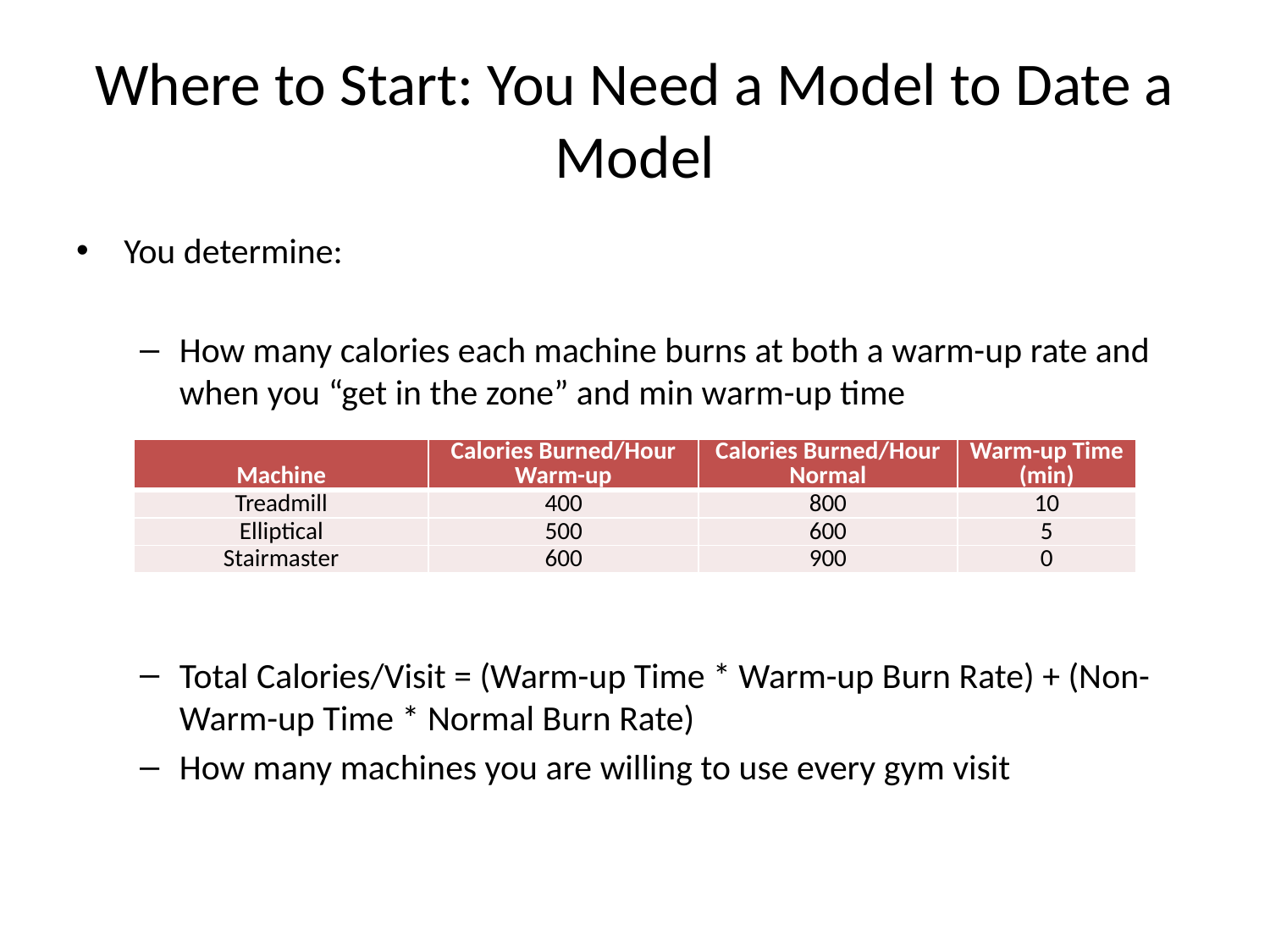

# Where to Start: You Need a Model to Date a Model
You determine:

How many calories each machine burns at both a warm-up rate and when you “get in the zone” and min warm-up time

How long you can be on each machine

Total Calories/Visit = (Warm-up Time * Warm-up Burn Rate) + (Non-Warm-up Time * Normal Burn Rate)
How many machines you are willing to use every gym visit
| Machine | Calories Burned/Hour Warm-up | Calories Burned/Hour Normal | Warm-up Time (min) |
| --- | --- | --- | --- |
| Treadmill | 400 | 800 | 10 |
| Elliptical | 500 | 600 | 5 |
| Stairmaster | 600 | 900 | 0 |